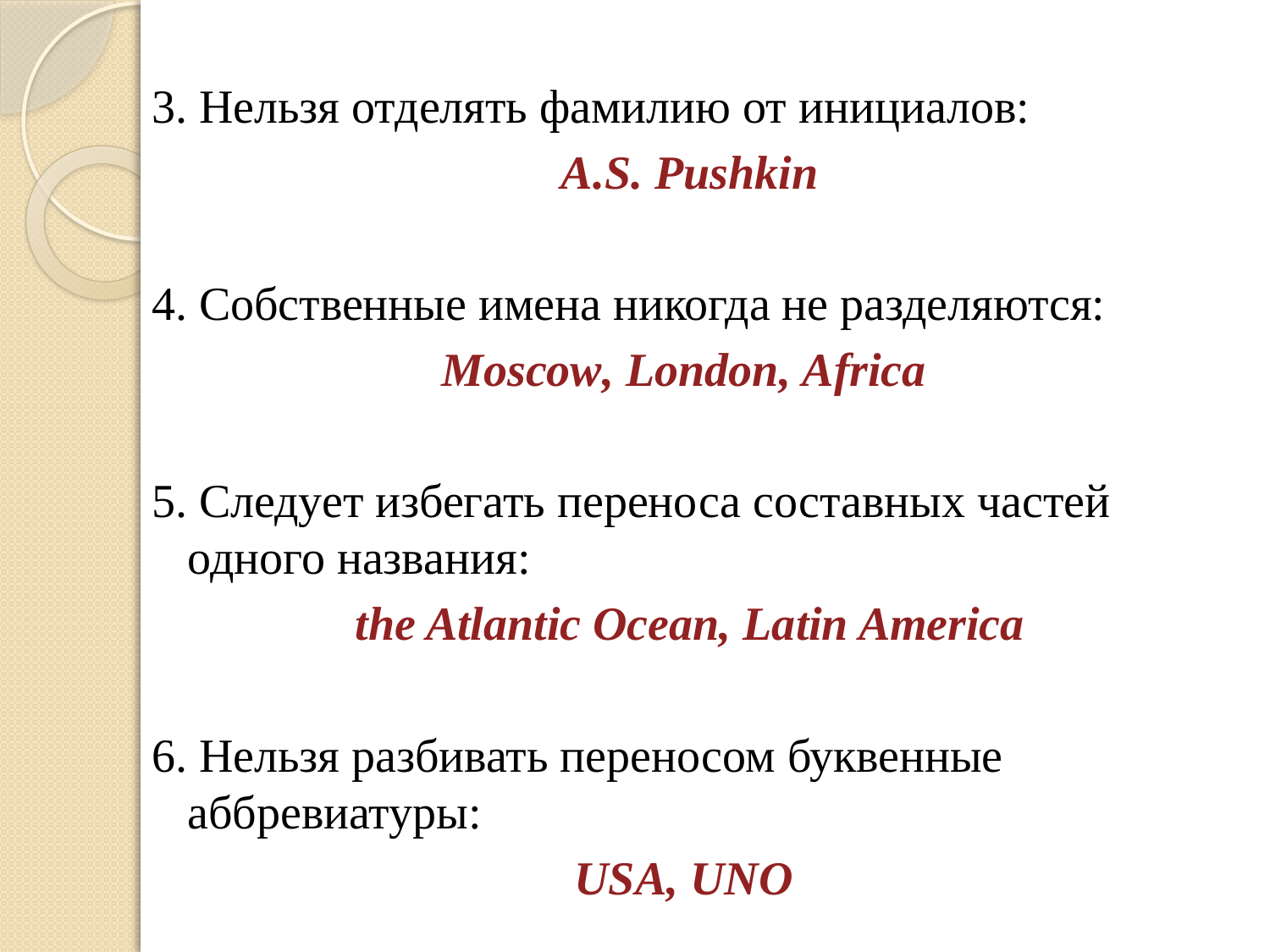

3. Нельзя отделять фамилию от инициалов:
A.S. Pushkin

4. Собственные имена никогда не разделяются:
Moscow, London, Africa

5. Следует избегать переноса составных частей одного названия:
 the Atlantic Ocean, Latin America

6. Нельзя разбивать переносом буквенные аббревиатуры:
USA, UNO